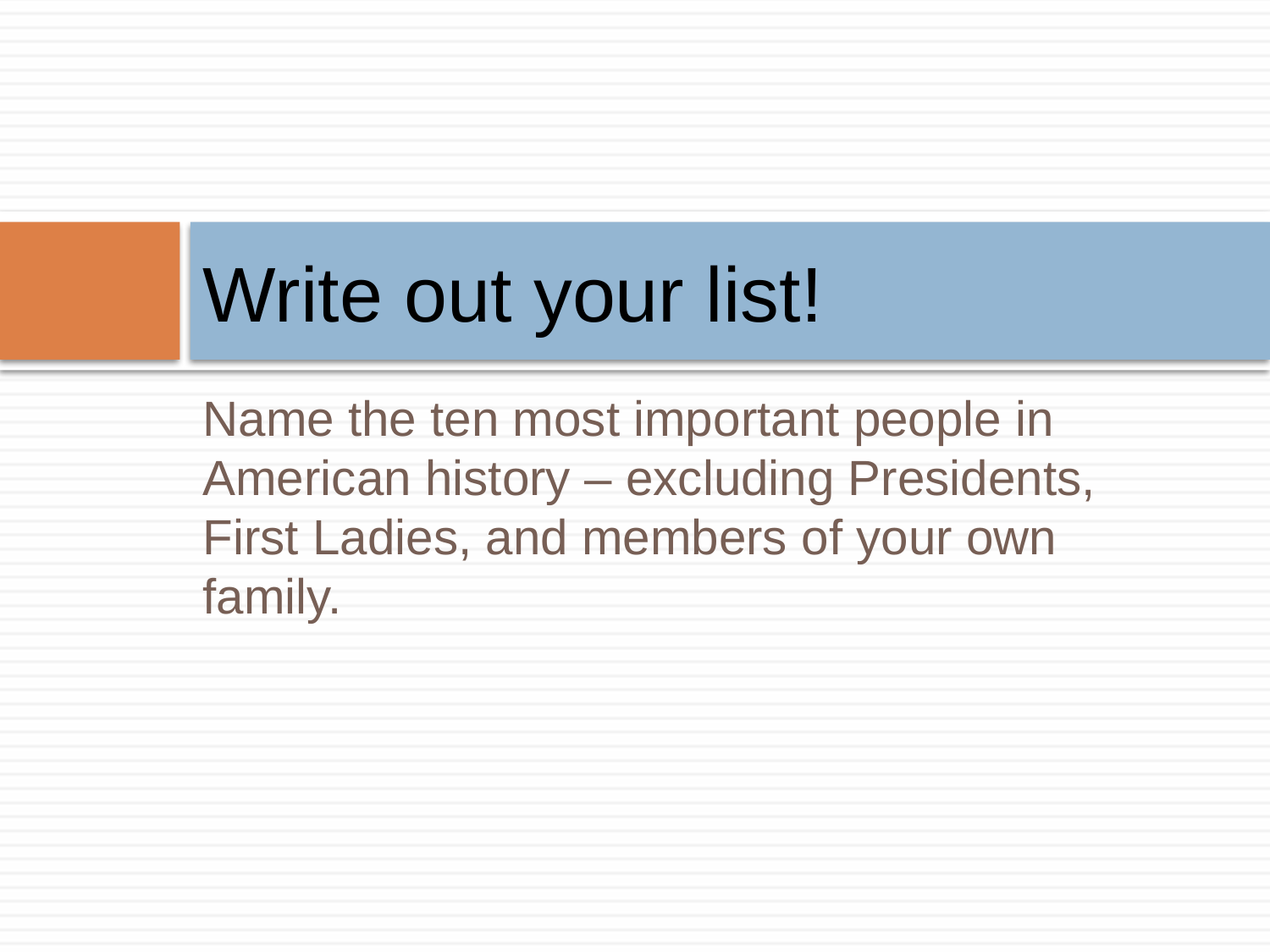

# Write out your list!
Name the ten most important people in American history – excluding Presidents, First Ladies, and members of your own family.